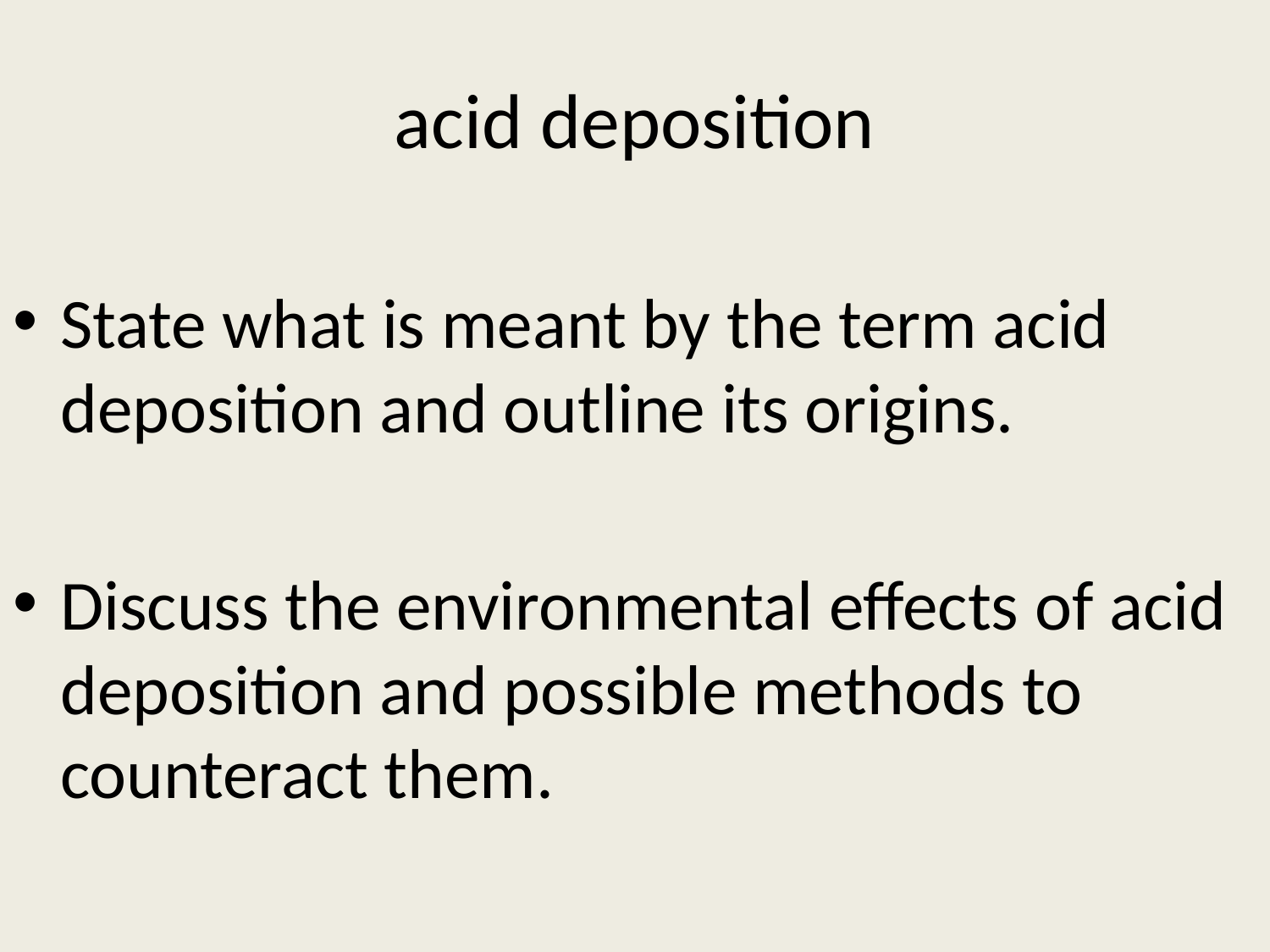

# acid deposition
State what is meant by the term acid deposition and outline its origins.

Discuss the environmental effects of acid deposition and possible methods to counteract them.